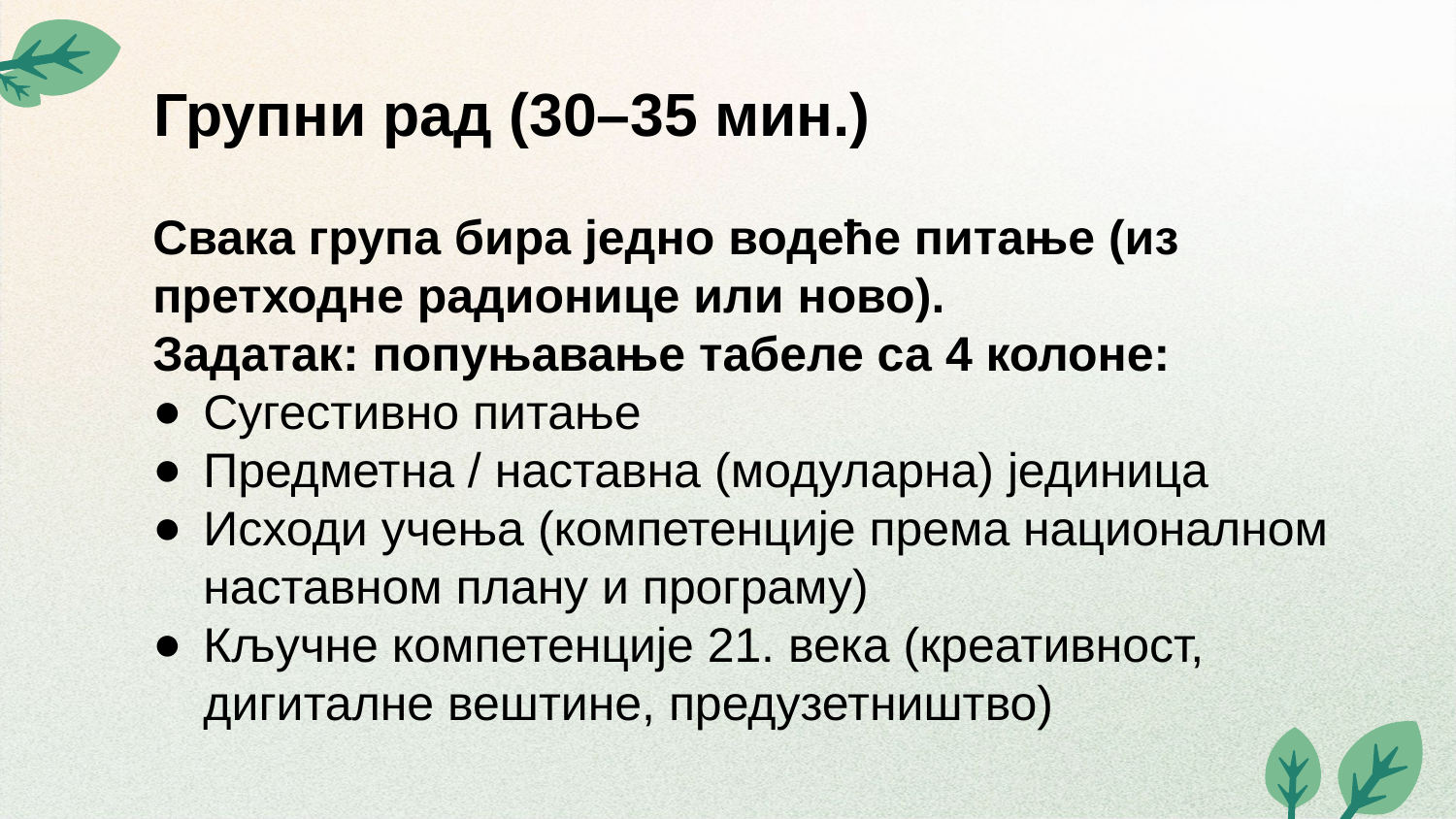

# Групни рад (30–35 мин.)
Свака група бира једно водеће питање (из претходне радионице или ново).
Задатак: попуњавање табеле са 4 колоне:
Сугестивно питање
Предметна / наставна (модуларна) јединица
Исходи учења (компетенције према националном наставном плану и програму)
Кључне компетенције 21. века (креативност, дигиталне вештине, предузетништво)